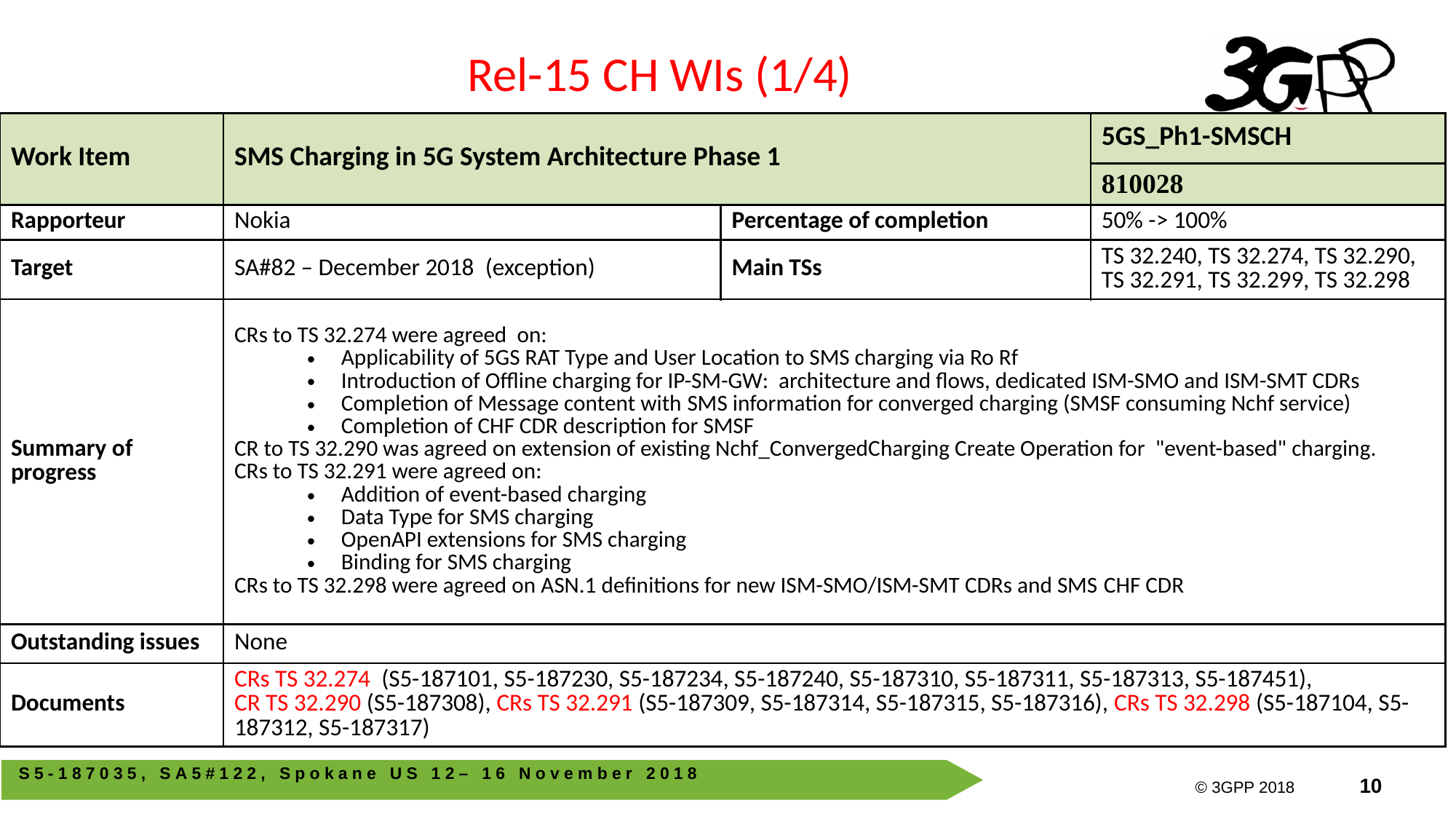

Rel-15 CH WIs (1/4)
| Work Item | SMS Charging in 5G System Architecture Phase 1 |  | 5GS\_Ph1-SMSCH |
| --- | --- | --- | --- |
|  |  |  | 810028 |
| Rapporteur | Nokia | Percentage of completion | 50% -> 100% |
| Target | SA#82 – December 2018 (exception) | Main TSs | TS 32.240, TS 32.274, TS 32.290, TS 32.291, TS 32.299, TS 32.298 |
| Summary of progress | CRs to TS 32.274 were agreed on: Applicability of 5GS RAT Type and User Location to SMS charging via Ro Rf Introduction of Offline charging for IP-SM-GW: architecture and flows, dedicated ISM-SMO and ISM-SMT CDRs Completion of Message content with SMS information for converged charging (SMSF consuming Nchf service) Completion of CHF CDR description for SMSF CR to TS 32.290 was agreed on extension of existing Nchf\_ConvergedCharging Create Operation for "event-based" charging. CRs to TS 32.291 were agreed on: Addition of event-based charging Data Type for SMS charging OpenAPI extensions for SMS charging Binding for SMS charging CRs to TS 32.298 were agreed on ASN.1 definitions for new ISM-SMO/ISM-SMT CDRs and SMS CHF CDR |  |  |
| Outstanding issues | None |  |  |
| Documents | CRs TS 32.274 (S5-187101, S5-187230, S5-187234, S5-187240, S5-187310, S5-187311, S5-187313, S5-187451), CR TS 32.290 (S5-187308), CRs TS 32.291 (S5-187309, S5-187314, S5-187315, S5-187316), CRs TS 32.298 (S5-187104, S5-187312, S5-187317) |  |  |